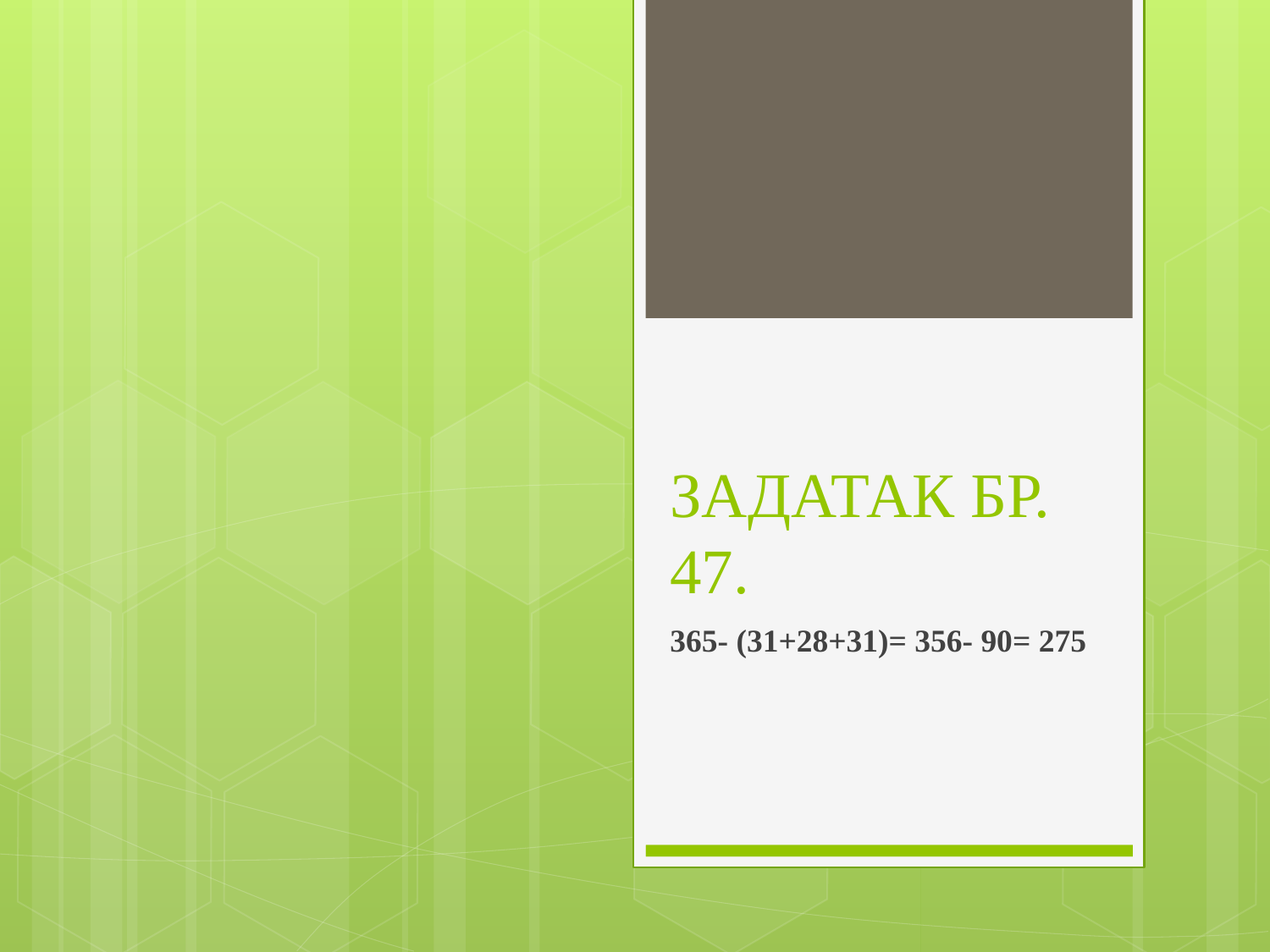

# ЗАДАТАК БР. 47.
365- (31+28+31)= 356- 90= 275